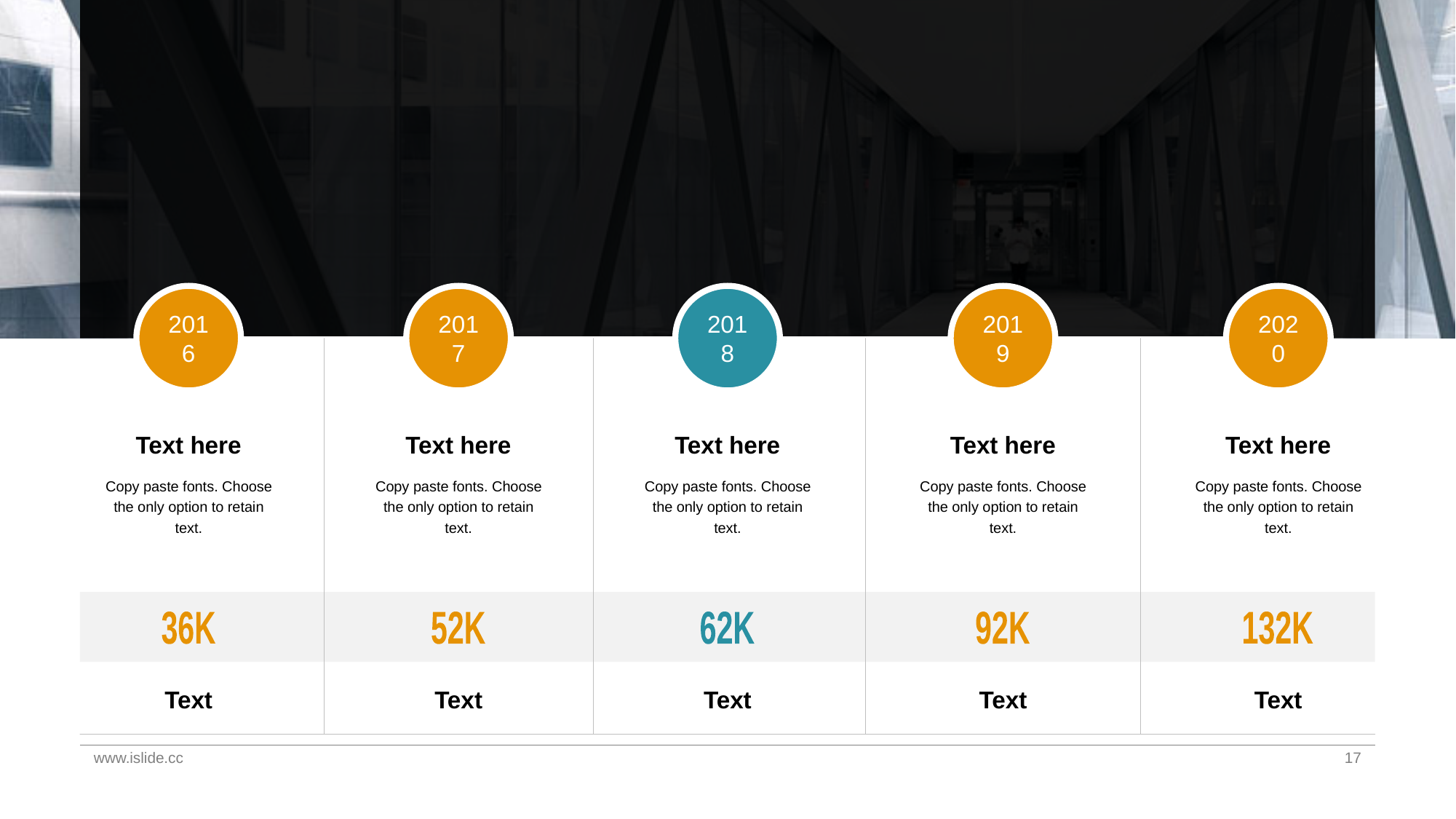

#
2016
2017
2018
2019
2020
Text here
Text here
Text here
Text here
Text here
Copy paste fonts. Choose the only option to retain text.
Copy paste fonts. Choose the only option to retain text.
Copy paste fonts. Choose the only option to retain text.
Copy paste fonts. Choose the only option to retain text.
Copy paste fonts. Choose the only option to retain text.

36K
52K
62K
92K
132K
Text
Text
Text
Text
Text
www.islide.cc
17